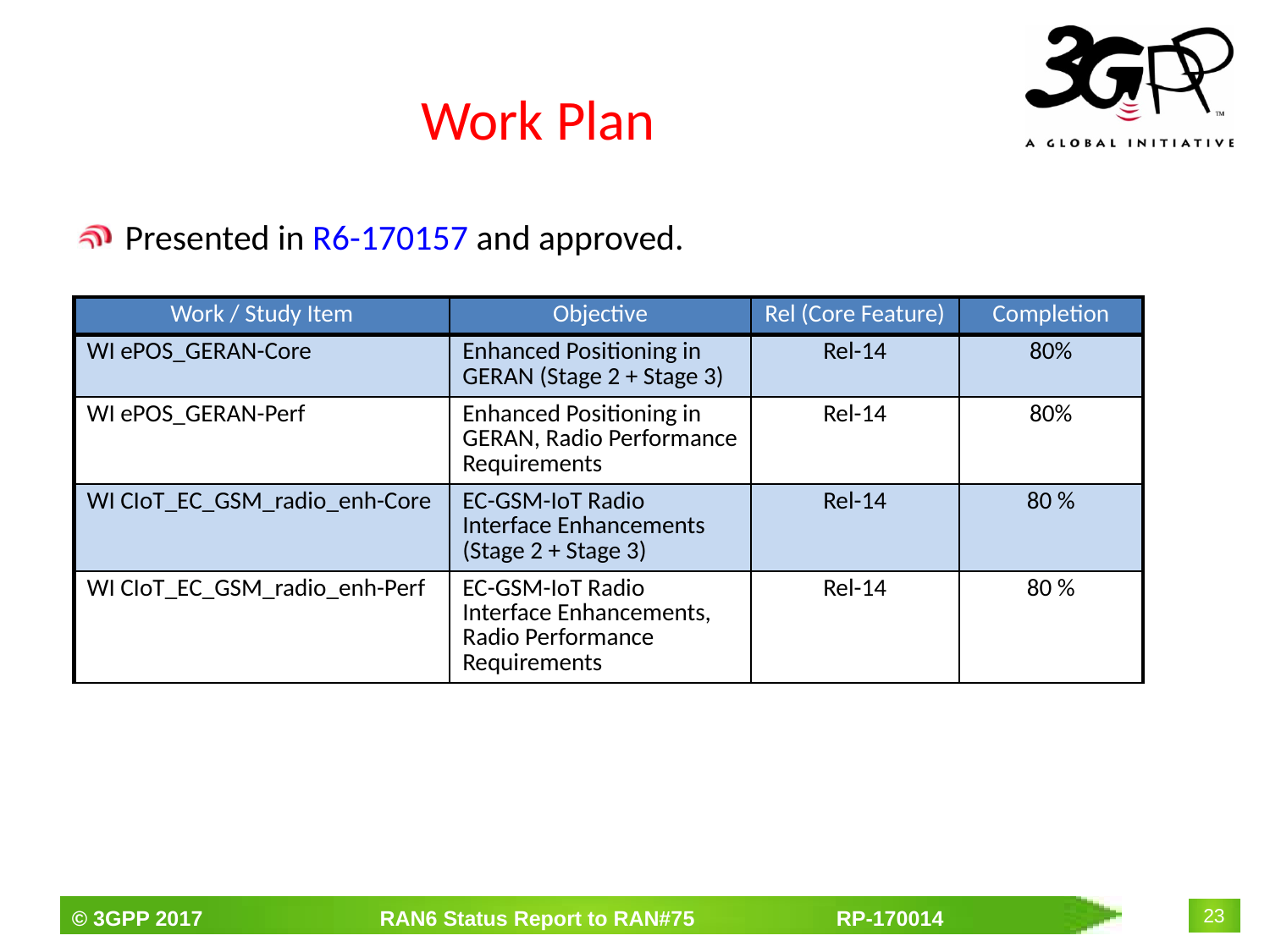

# Work Plan
Presented in R6-170157 and approved.

| Work / Study Item | Objective | Rel (Core Feature) | Completion |
| --- | --- | --- | --- |
| WI ePOS\_GERAN-Core | Enhanced Positioning in GERAN (Stage 2 + Stage 3) | Rel-14 | 80% |
| WI ePOS\_GERAN-Perf | Enhanced Positioning in GERAN, Radio Performance Requirements | Rel-14 | 80% |
| WI CIoT\_EC\_GSM\_radio\_enh-Core | EC-GSM-IoT Radio Interface Enhancements (Stage 2 + Stage 3) | Rel-14 | 80 % |
| WI CIoT\_EC\_GSM\_radio\_enh-Perf | EC-GSM-IoT Radio Interface Enhancements, Radio Performance Requirements | Rel-14 | 80 % |